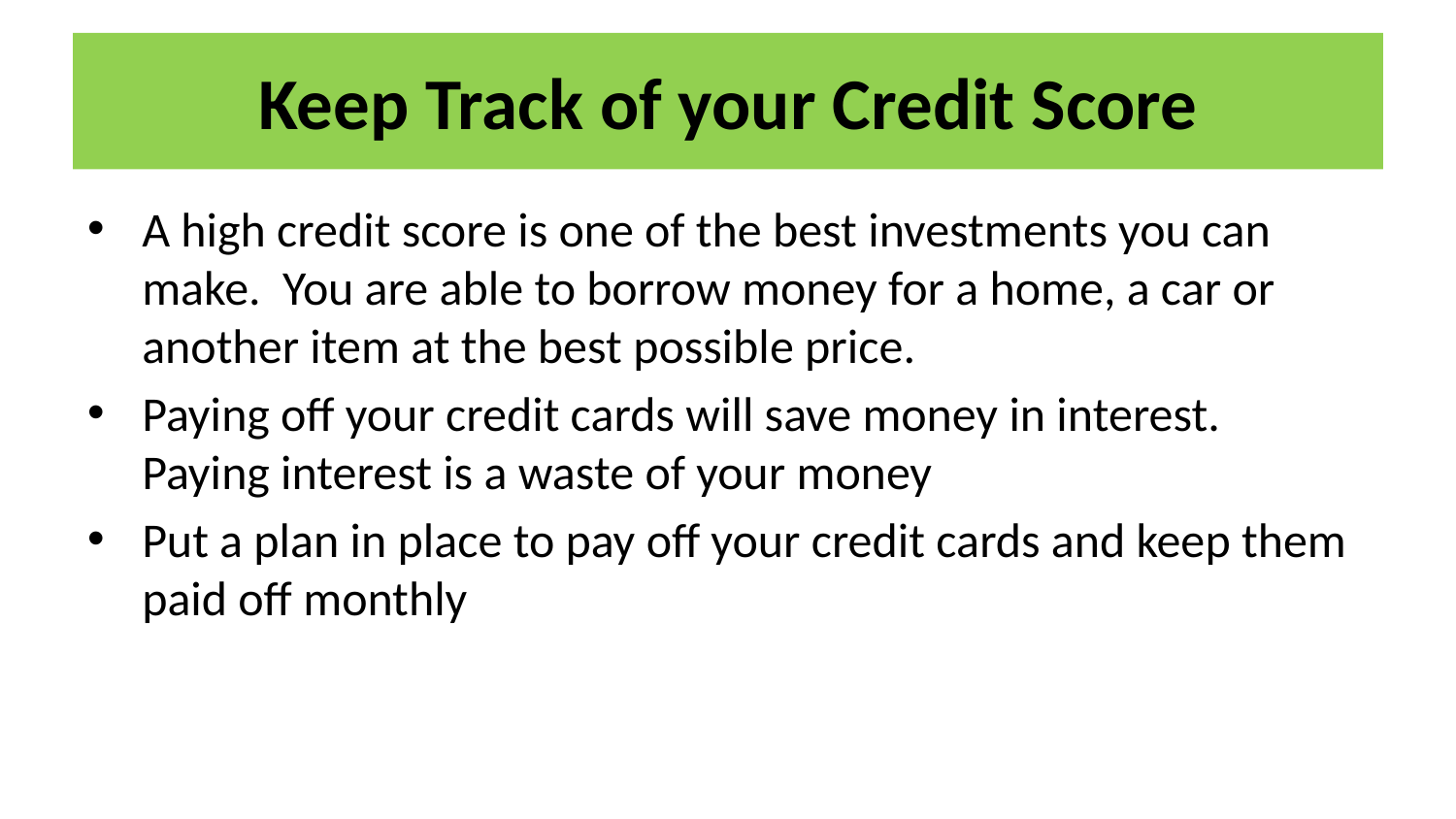

# Keep Track of your Credit Score
A high credit score is one of the best investments you can make.  You are able to borrow money for a home, a car or another item at the best possible price.
Paying off your credit cards will save money in interest.  Paying interest is a waste of your money
Put a plan in place to pay off your credit cards and keep them paid off monthly